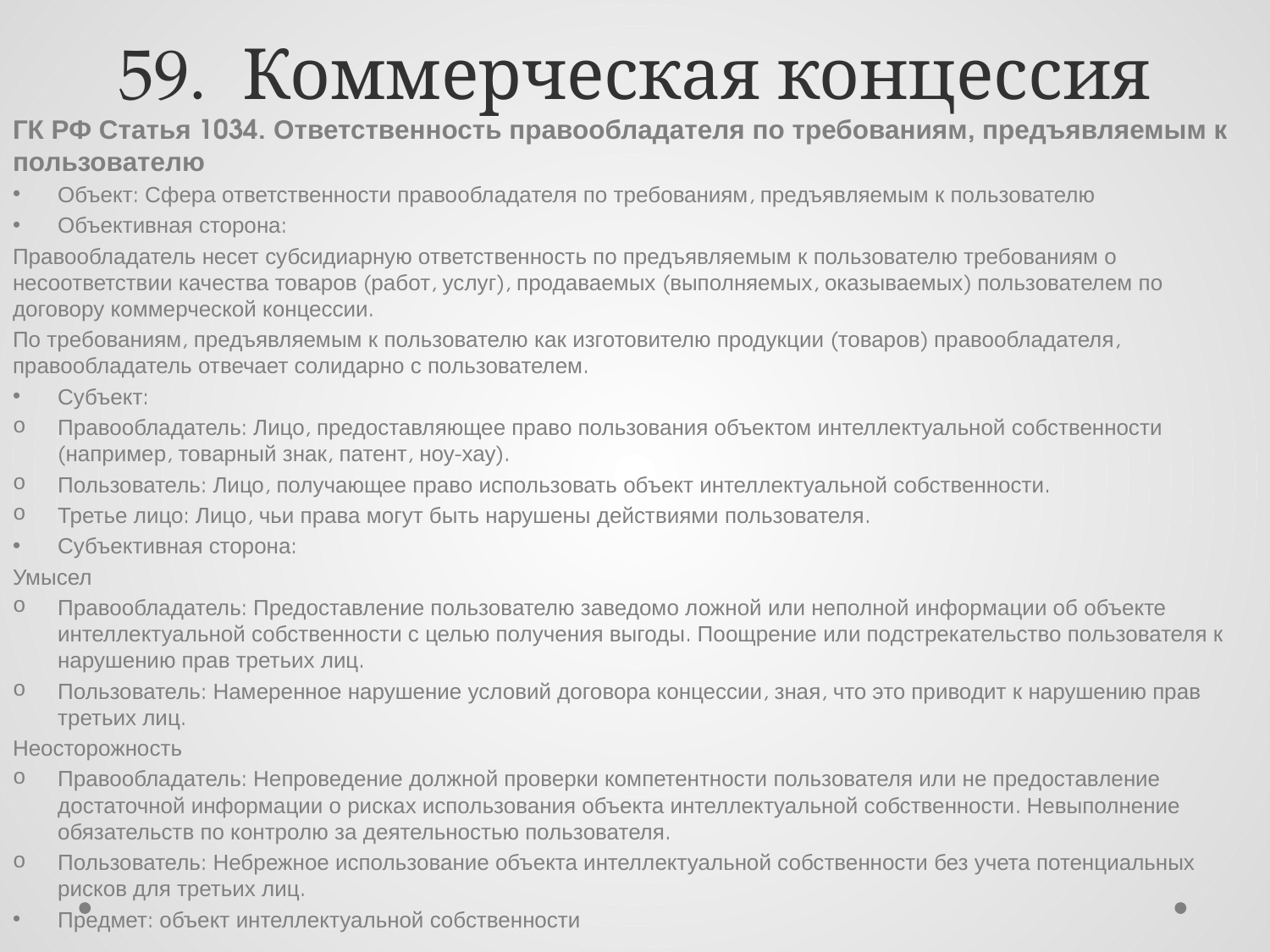

# 59.  Коммерческая концессия
ГК РФ Статья 1034. Ответственность правообладателя по требованиям, предъявляемым к пользователю
Объект: Сфера ответственности правообладателя по требованиям, предъявляемым к пользователю
Объективная сторона:
Правообладатель несет субсидиарную ответственность по предъявляемым к пользователю требованиям о несоответствии качества товаров (работ, услуг), продаваемых (выполняемых, оказываемых) пользователем по договору коммерческой концессии.
По требованиям, предъявляемым к пользователю как изготовителю продукции (товаров) правообладателя, правообладатель отвечает солидарно с пользователем.
Субъект:
Правообладатель: Лицо, предоставляющее право пользования объектом интеллектуальной собственности (например, товарный знак, патент, ноу-хау).
Пользователь: Лицо, получающее право использовать объект интеллектуальной собственности.
Третье лицо: Лицо, чьи права могут быть нарушены действиями пользователя.
Субъективная сторона:
Умысел
Правообладатель: Предоставление пользователю заведомо ложной или неполной информации об объекте интеллектуальной собственности с целью получения выгоды. Поощрение или подстрекательство пользователя к нарушению прав третьих лиц.
Пользователь: Намеренное нарушение условий договора концессии, зная, что это приводит к нарушению прав третьих лиц.
Неосторожность
Правообладатель: Непроведение должной проверки компетентности пользователя или не предоставление достаточной информации о рисках использования объекта интеллектуальной собственности. Невыполнение обязательств по контролю за деятельностью пользователя.
Пользователь: Небрежное использование объекта интеллектуальной собственности без учета потенциальных рисков для третьих лиц.
Предмет: объект интеллектуальной собственности